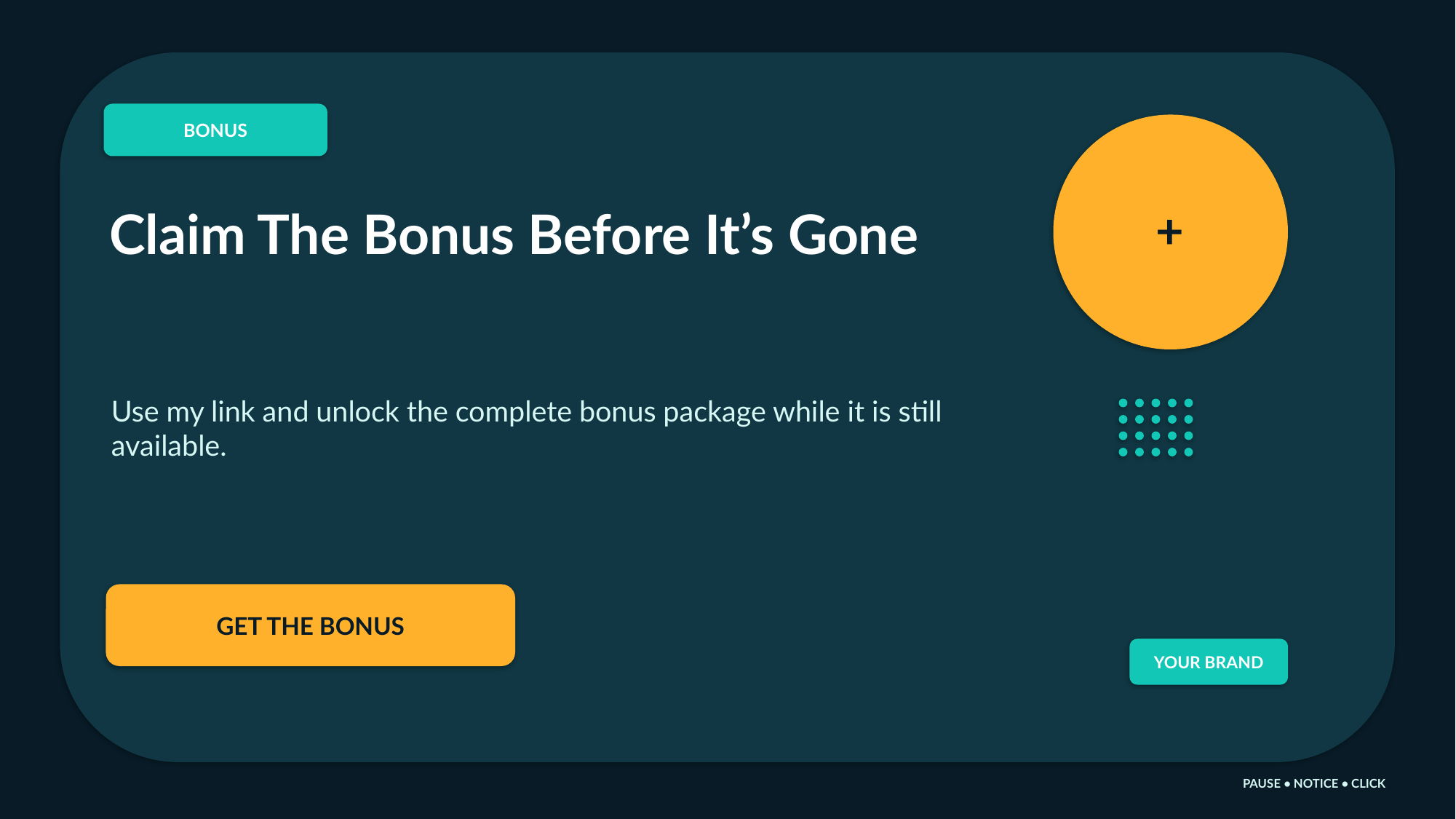

BONUS

+
Claim The Bonus Before It’s Gone
Use my link and unlock the complete bonus package while it is still available.

GET THE BONUS

YOUR BRAND
PAUSE • NOTICE • CLICK